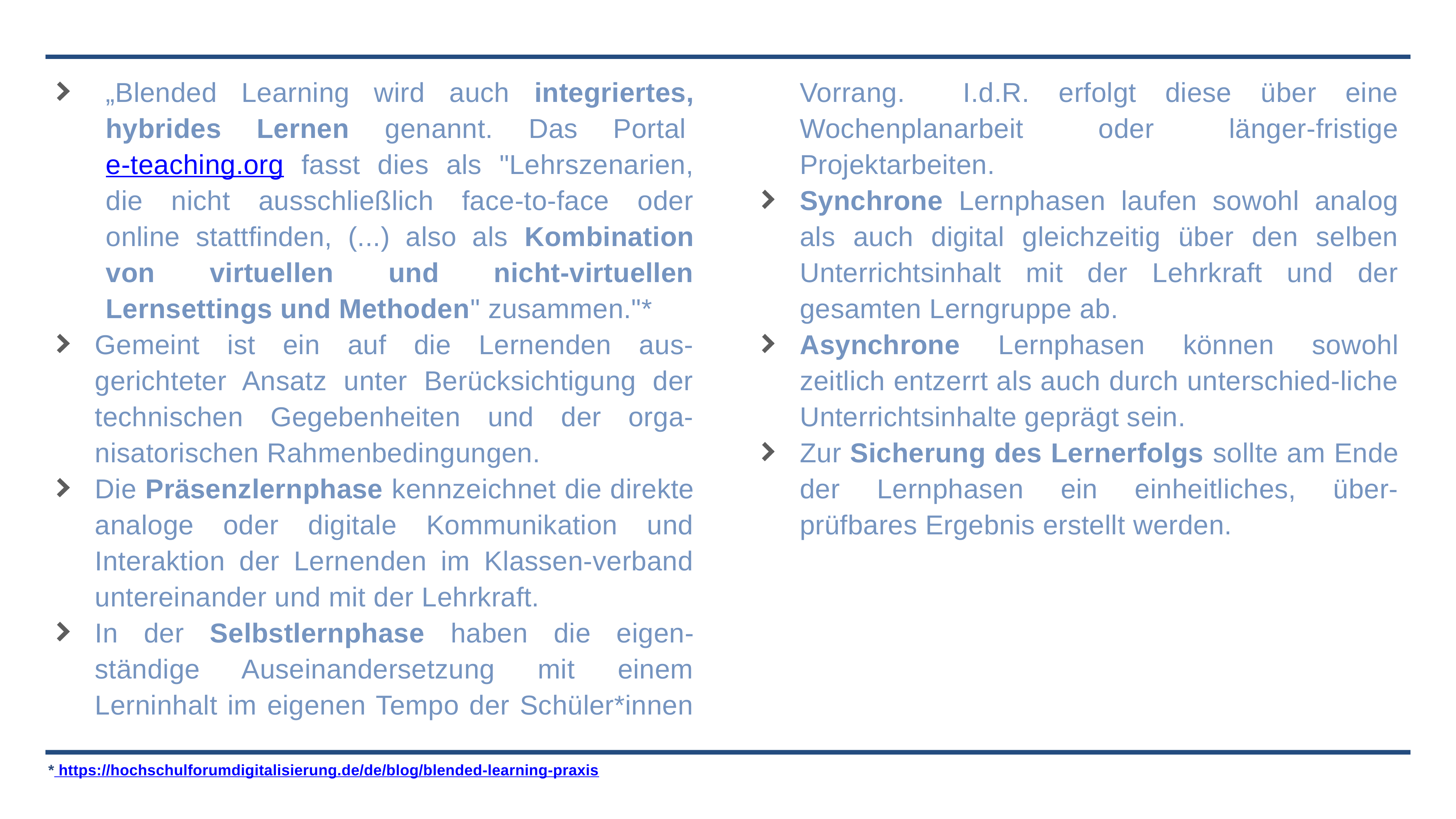

„Blended Learning wird auch integriertes, hybrides Lernen genannt. Das Portal e-teaching.org fasst dies als "Lehrszenarien, die nicht ausschließlich face-to-face oder online stattfinden, (...) also als Kombination von virtuellen und nicht-virtuellen Lernsettings und Methoden" zusammen."*
Gemeint ist ein auf die Lernenden aus-gerichteter Ansatz unter Berücksichtigung der technischen Gegebenheiten und der orga-nisatorischen Rahmenbedingungen.
Die Präsenzlernphase kennzeichnet die direkte analoge oder digitale Kommunikation und Interaktion der Lernenden im Klassen-verband untereinander und mit der Lehrkraft.
In der Selbstlernphase haben die eigen-ständige Auseinandersetzung mit einem Lerninhalt im eigenen Tempo der Schüler*innen Vorrang.  I.d.R. erfolgt diese über eine Wochenplanarbeit oder länger-fristige Projektarbeiten.
Synchrone Lernphasen laufen sowohl analog als auch digital gleichzeitig über den selben Unterrichtsinhalt mit der Lehrkraft und der gesamten Lerngruppe ab.
Asynchrone Lernphasen können sowohl zeitlich entzerrt als auch durch unterschied-liche Unterrichtsinhalte geprägt sein.
Zur Sicherung des Lernerfolgs sollte am Ende der Lernphasen ein einheitliches, über-prüfbares Ergebnis erstellt werden.
* https://hochschulforumdigitalisierung.de/de/blog/blended-learning-praxis